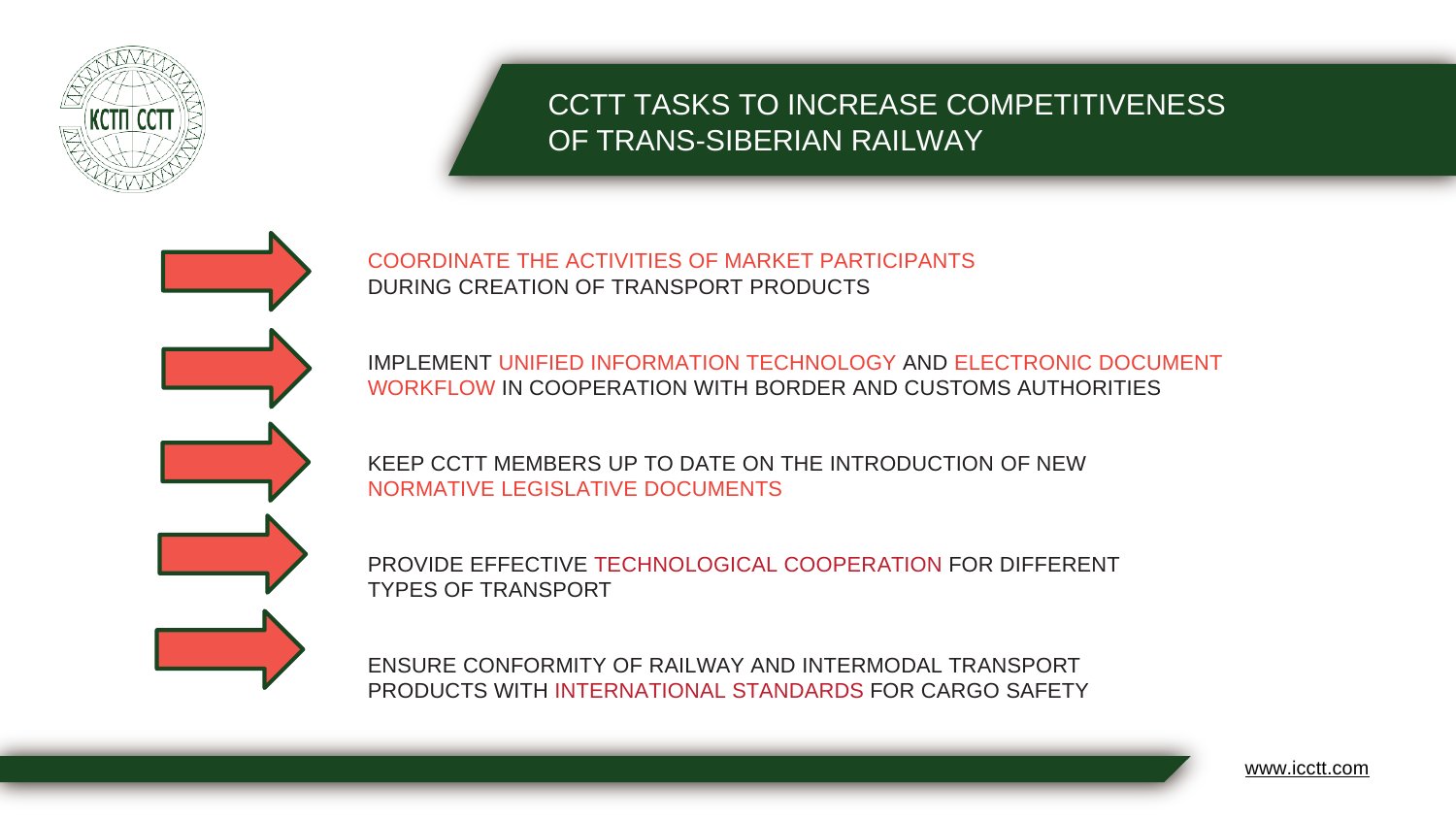

CCTT TASKS TO INCREASE COMPETITIVENESS OF TRANS-SIBERIAN RAILWAY

COORDINATE THE ACTIVITIES OF MARKET PARTICIPANTS DURING CREATION OF TRANSPORT PRODUCTS

IMPLEMENT UNIFIED INFORMATION TECHNOLOGY AND ELECTRONIC DOCUMENT WORKFLOW IN COOPERATION WITH BORDER AND CUSTOMS AUTHORITIES

KEEP CCTT MEMBERS UP TO DATE ON THE INTRODUCTION OF NEW NORMATIVE LEGISLATIVE DOCUMENTS

PROVIDE EFFECTIVE TECHNOLOGICAL COOPERATION FOR DIFFERENT TYPES OF TRANSPORT

ENSURE CONFORMITY OF RAILWAY AND INTERMODAL TRANSPORT PRODUCTS WITH INTERNATIONAL STANDARDS FOR CARGO SAFETY

www.icctt.com